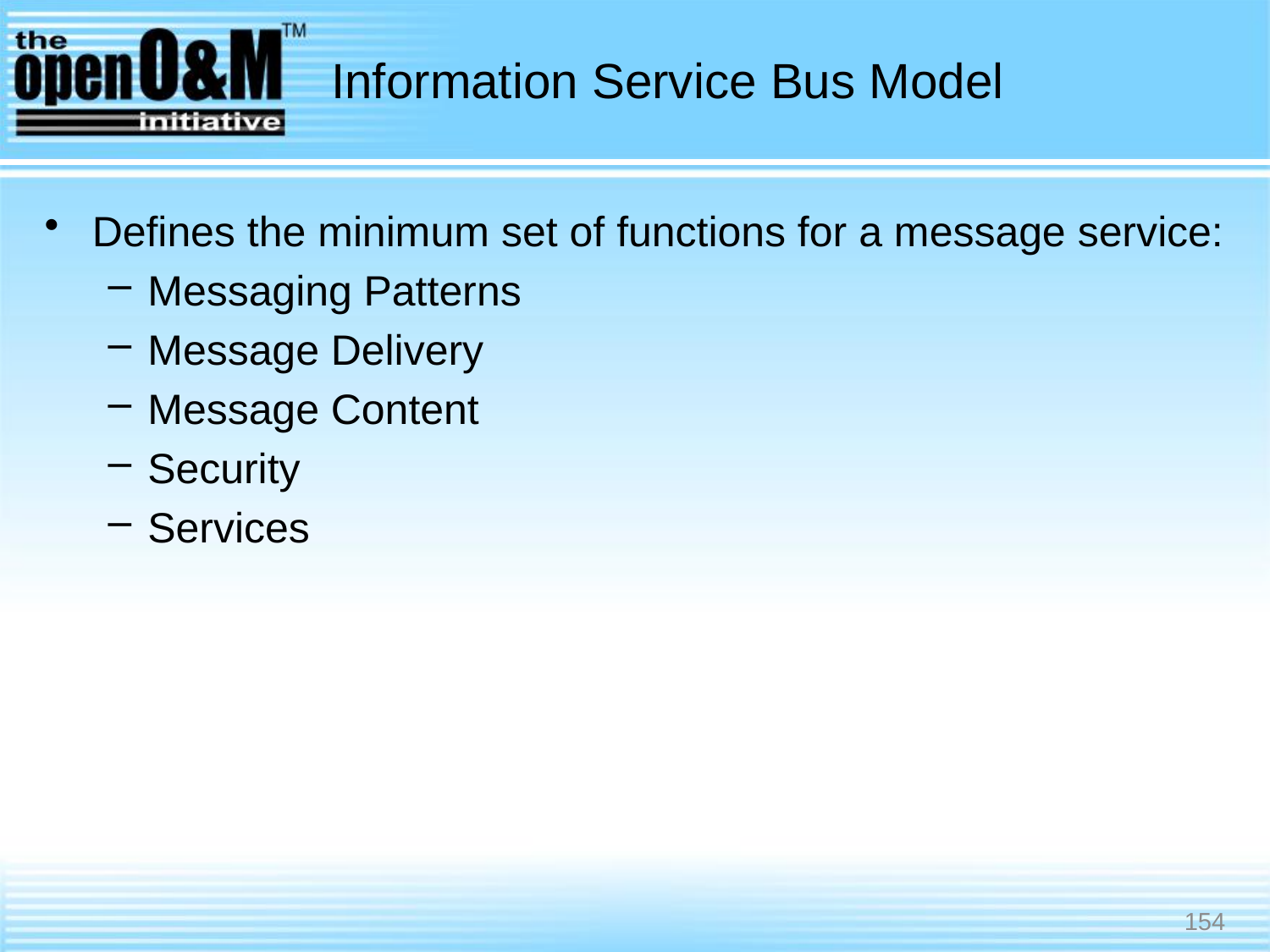

# Information Service Bus Model
Defines the minimum set of functions for a message service:
Messaging Patterns
Message Delivery
Message Content
Security
Services
154